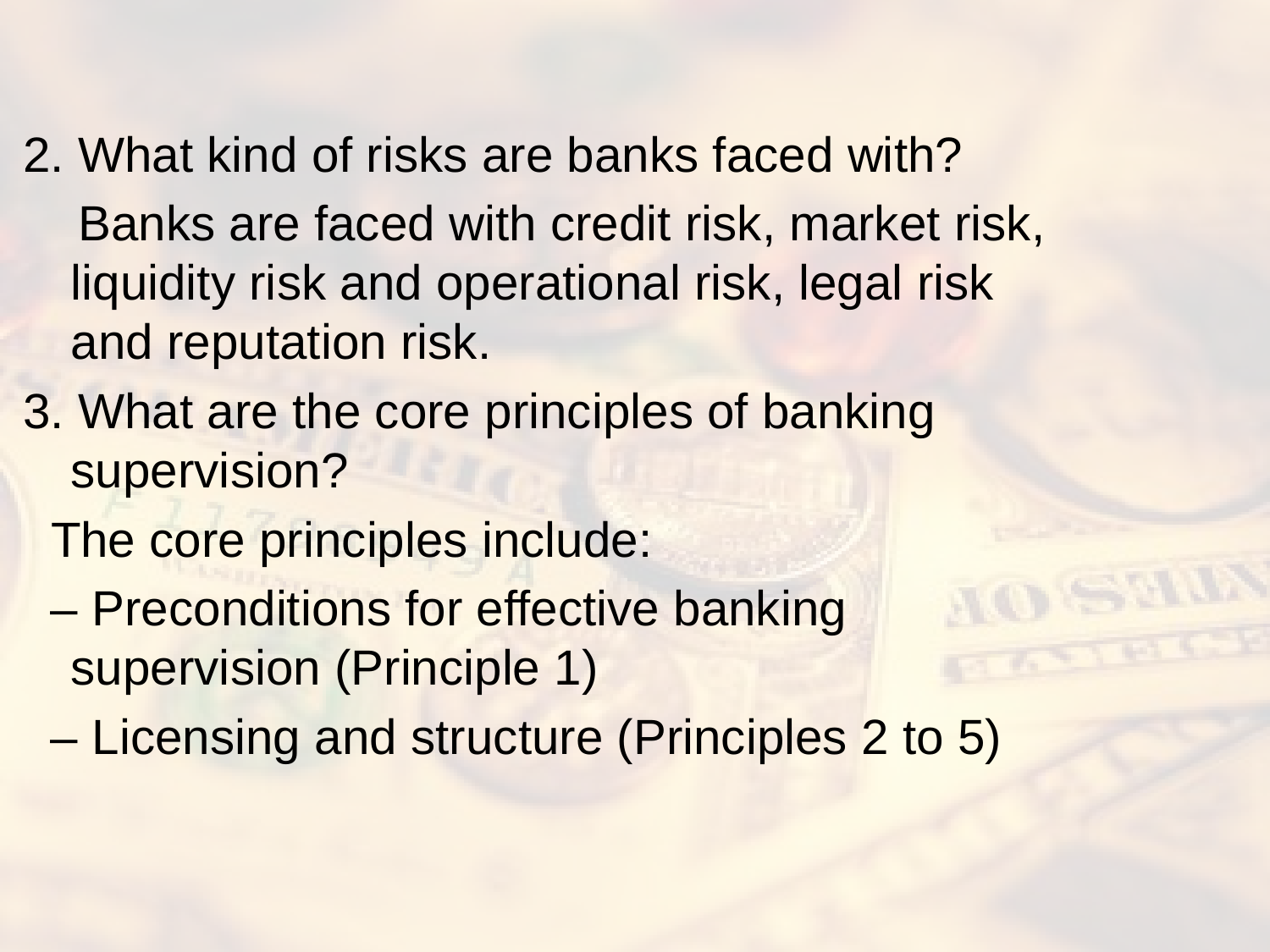

#
2. What kind of risks are banks faced with?
    Banks are faced with credit risk, market risk, liquidity risk and operational risk, legal risk and reputation risk.
3. What are the core principles of banking supervision?
  The core principles include:
  – Preconditions for effective banking supervision (Principle 1)
  – Licensing and structure (Principles 2 to 5)